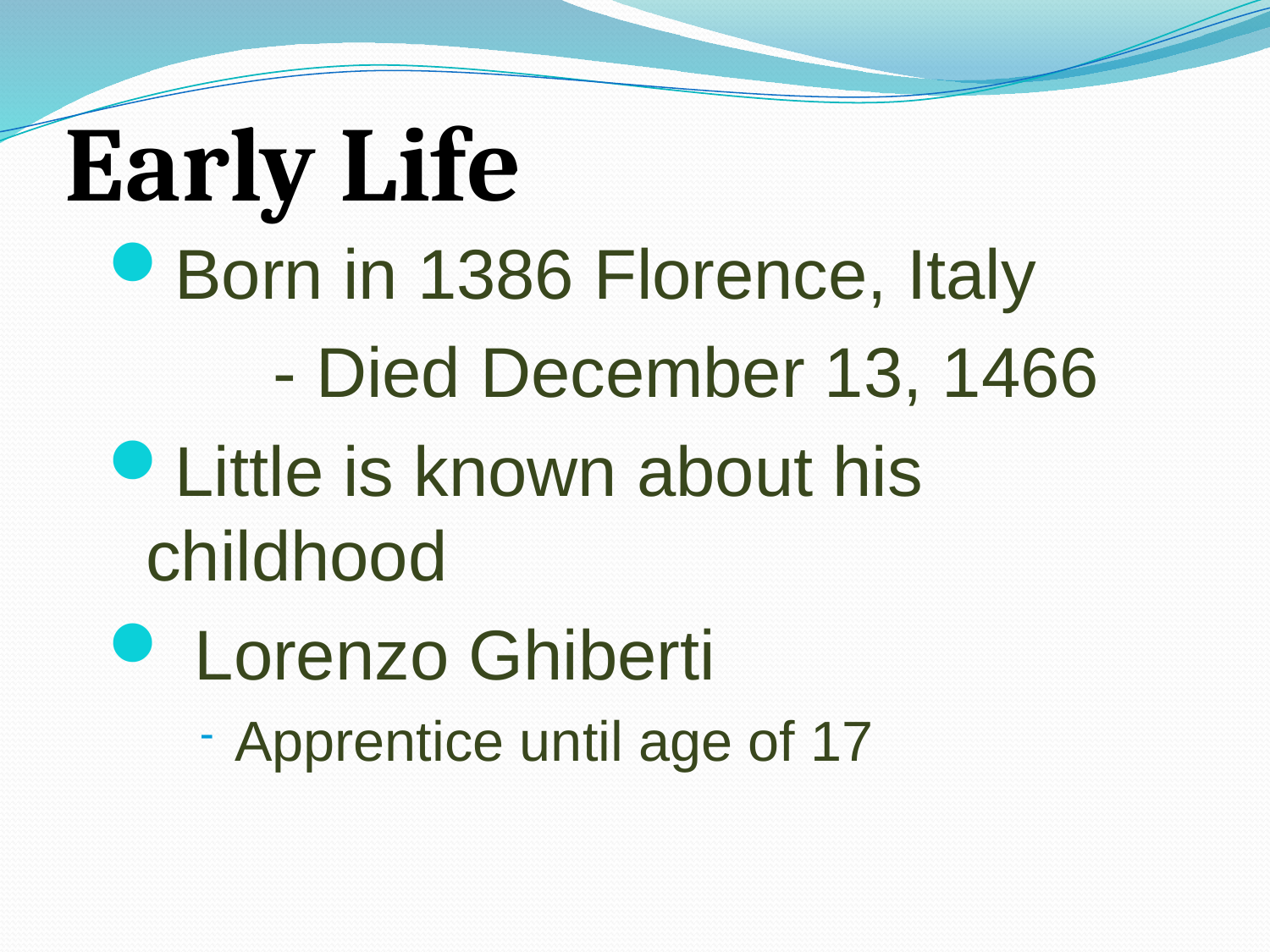

# Early Life
Born in 1386 Florence, Italy
		- Died December 13, 1466
Little is known about his childhood
 Lorenzo Ghiberti
Apprentice until age of 17